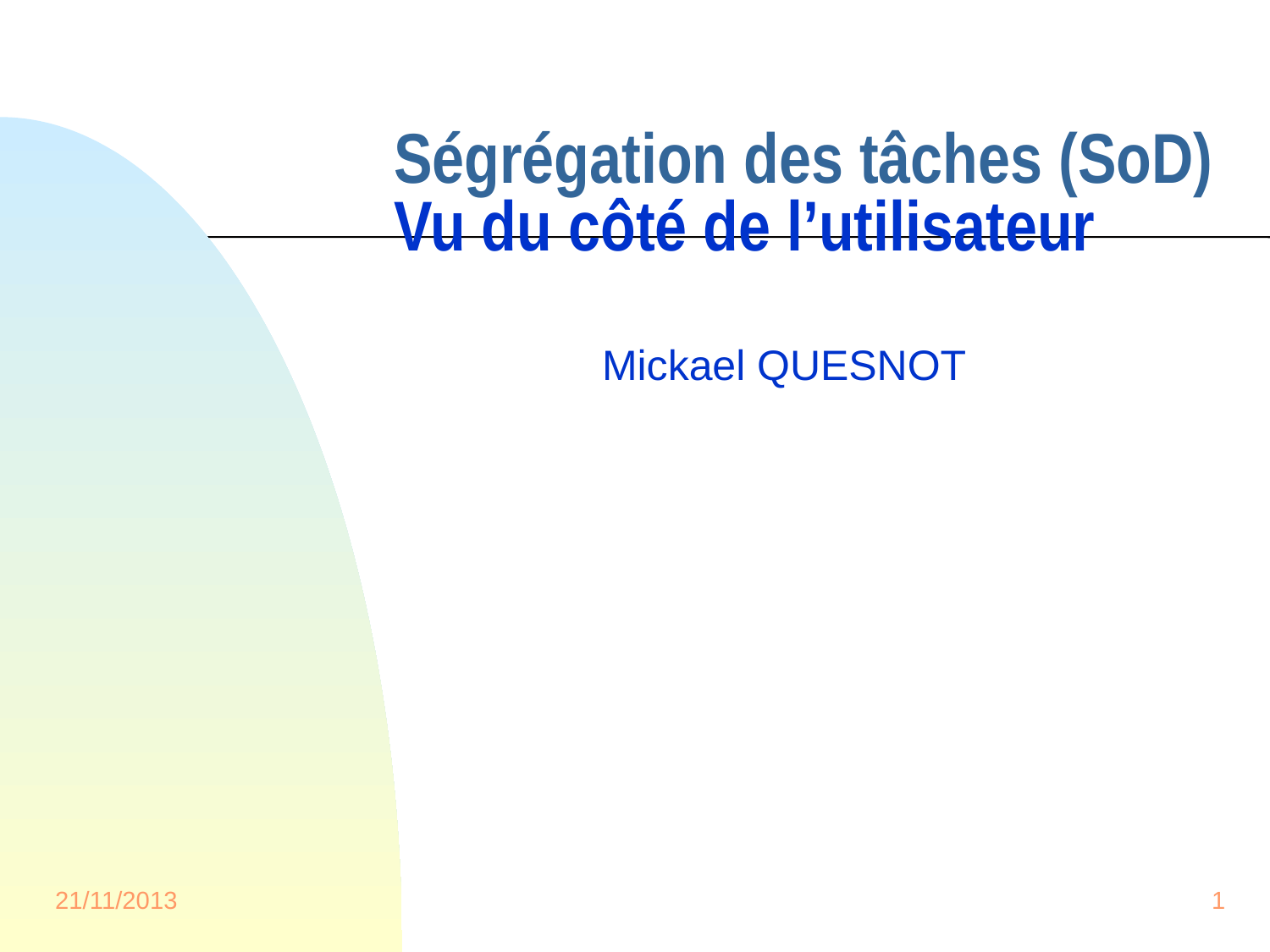

# Ségrégation des tâches (SoD) Vu du côté de l’utilisateur
Mickael QUESNOT
21/11/2013
1